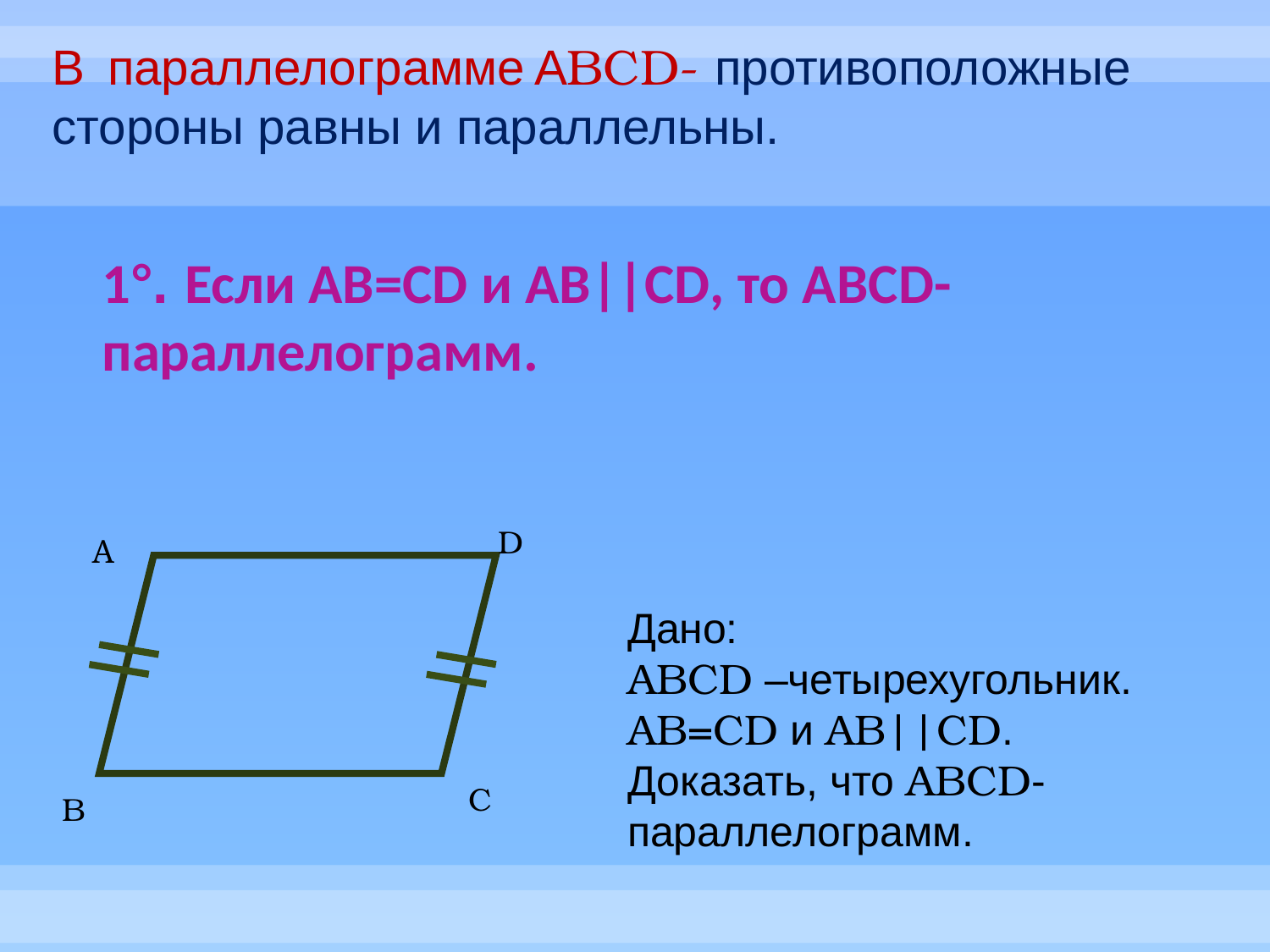

В  параллелограмме АBCD- противоположные стороны равны и параллельны.
# 1°. Если AB=CD и AB||CD, то ABCD-параллелограмм.
D
А

Дано:
ABCD –четырехугольник. AB=CD и AB||CD.
Доказать, что ABCD-параллелограмм.
C
B